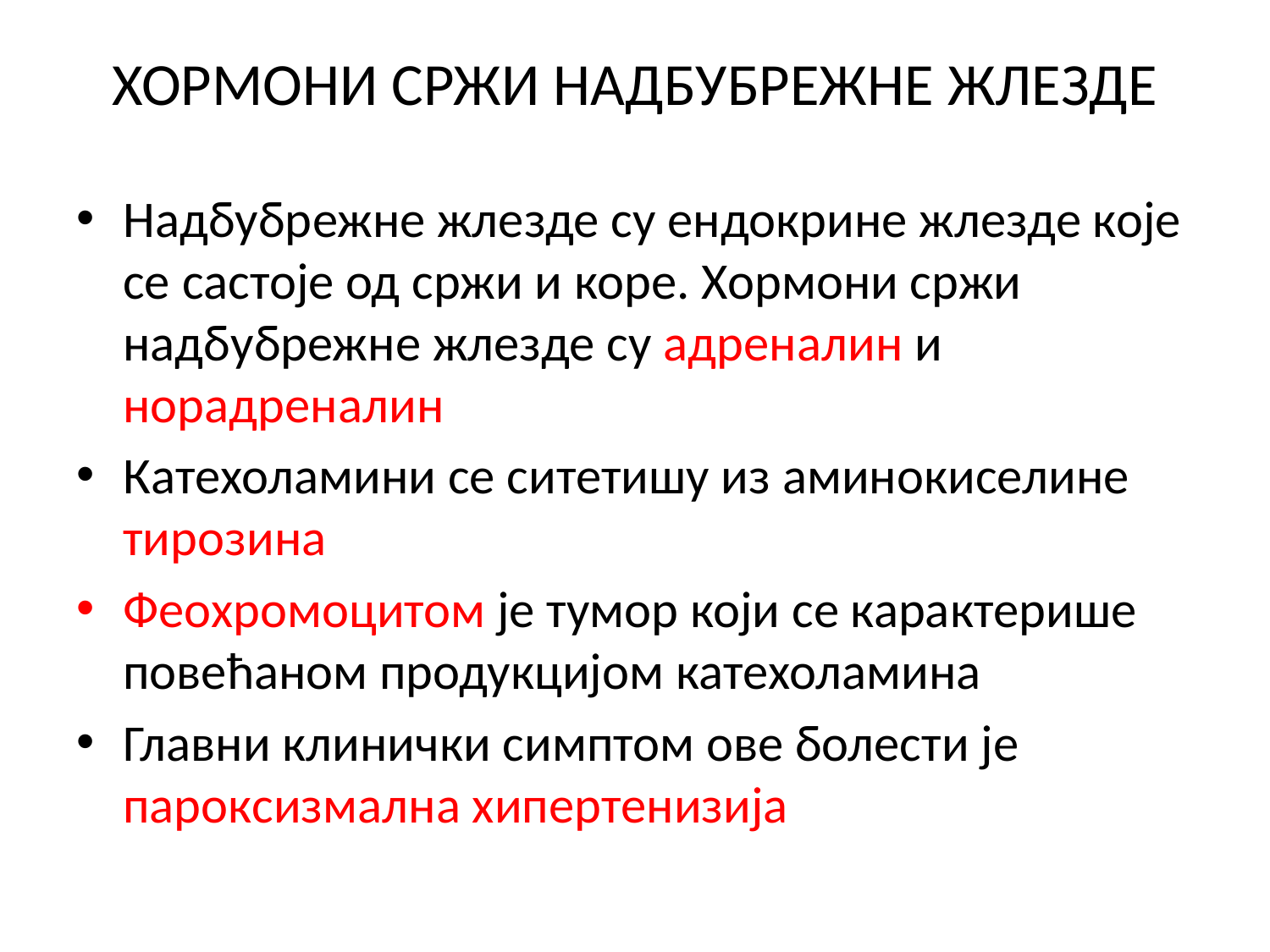

# ХОРМОНИ СРЖИ НАДБУБРЕЖНЕ ЖЛЕЗДЕ
Надбубрежне жлезде су ендокрине жлезде које се састоје од сржи и коре. Хормони сржи надбубрежне жлезде су адреналин и норадреналин
Катехоламини се ситетишу из аминокиселине тирозина
Феохромоцитом је тумор који се карактерише повећаном продукцијом катехоламина
Главни клинички симптом ове болести је пароксизмална хипертенизија